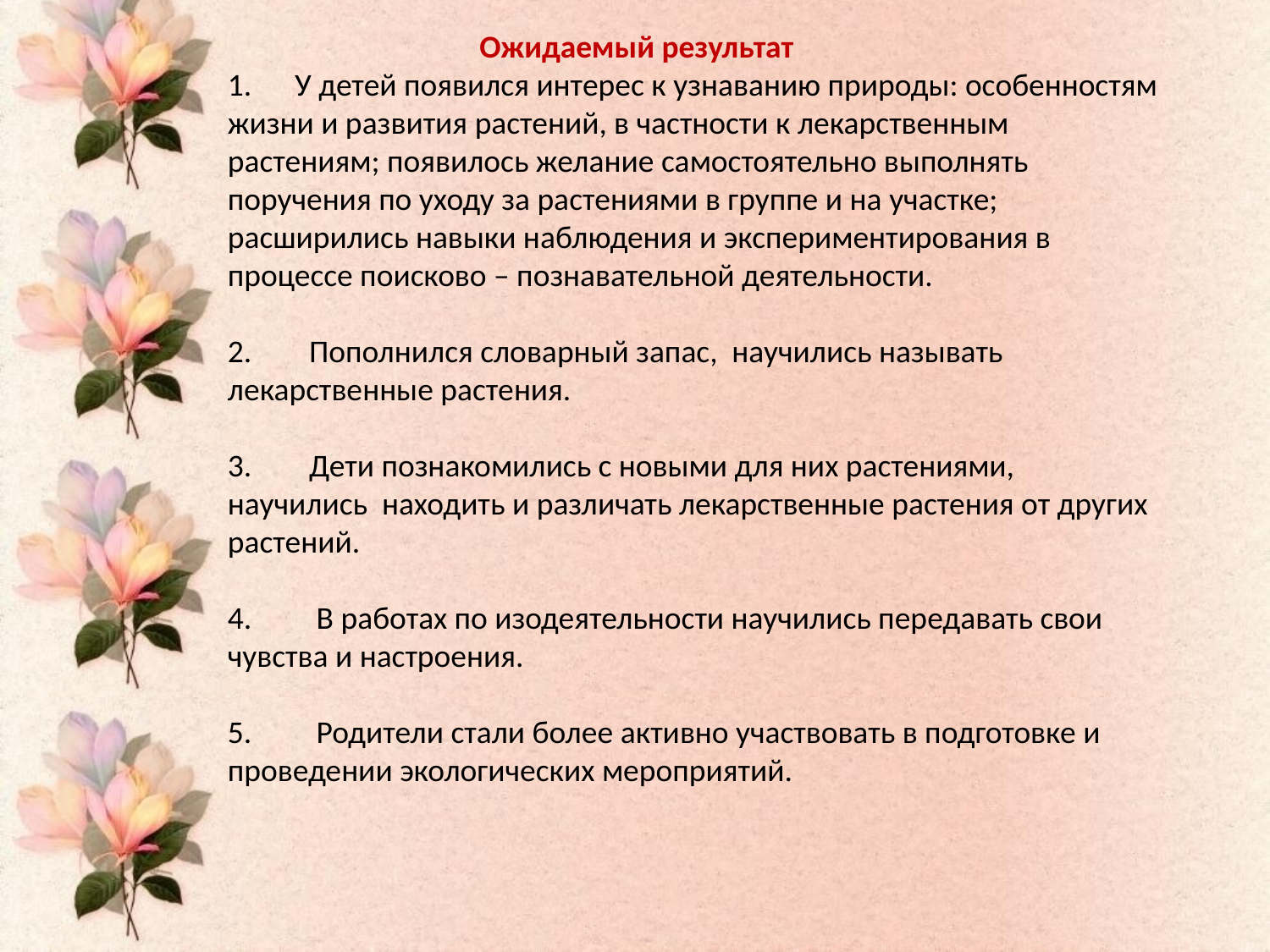

# Ожидаемый результат 1.      У детей появился интерес к узнаванию природы: особенностям жизни и развития растений, в частности к лекарственным растениям; появилось желание самостоятельно выполнять поручения по уходу за растениями в группе и на участке; расширились навыки наблюдения и экспериментирования в процессе поисково – познавательной деятельности. 2.        Пополнился словарный запас,  научились называть  лекарственные растения. 3.        Дети познакомились с новыми для них растениями, научились  находить и различать лекарственные растения от других растений. 4.         В работах по изодеятельности научились передавать свои чувства и настроения. 5.         Родители стали более активно участвовать в подготовке и проведении экологических мероприятий.